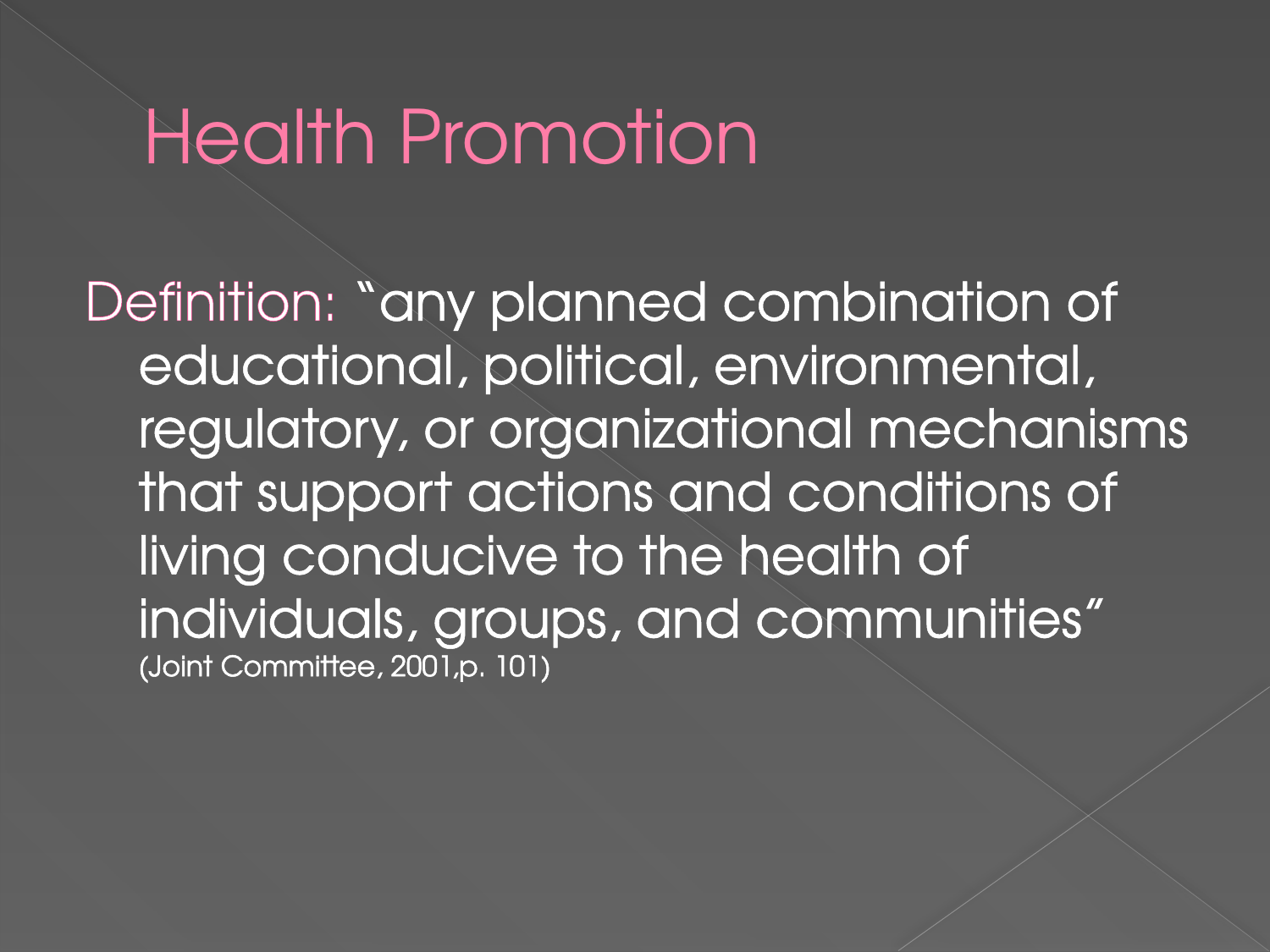

# Health Promotion
Definition: “any planned combination of educational, political, environmental, regulatory, or organizational mechanisms that support actions and conditions of living conducive to the health of individuals, groups, and communities” (Joint Committee, 2001,p. 101)